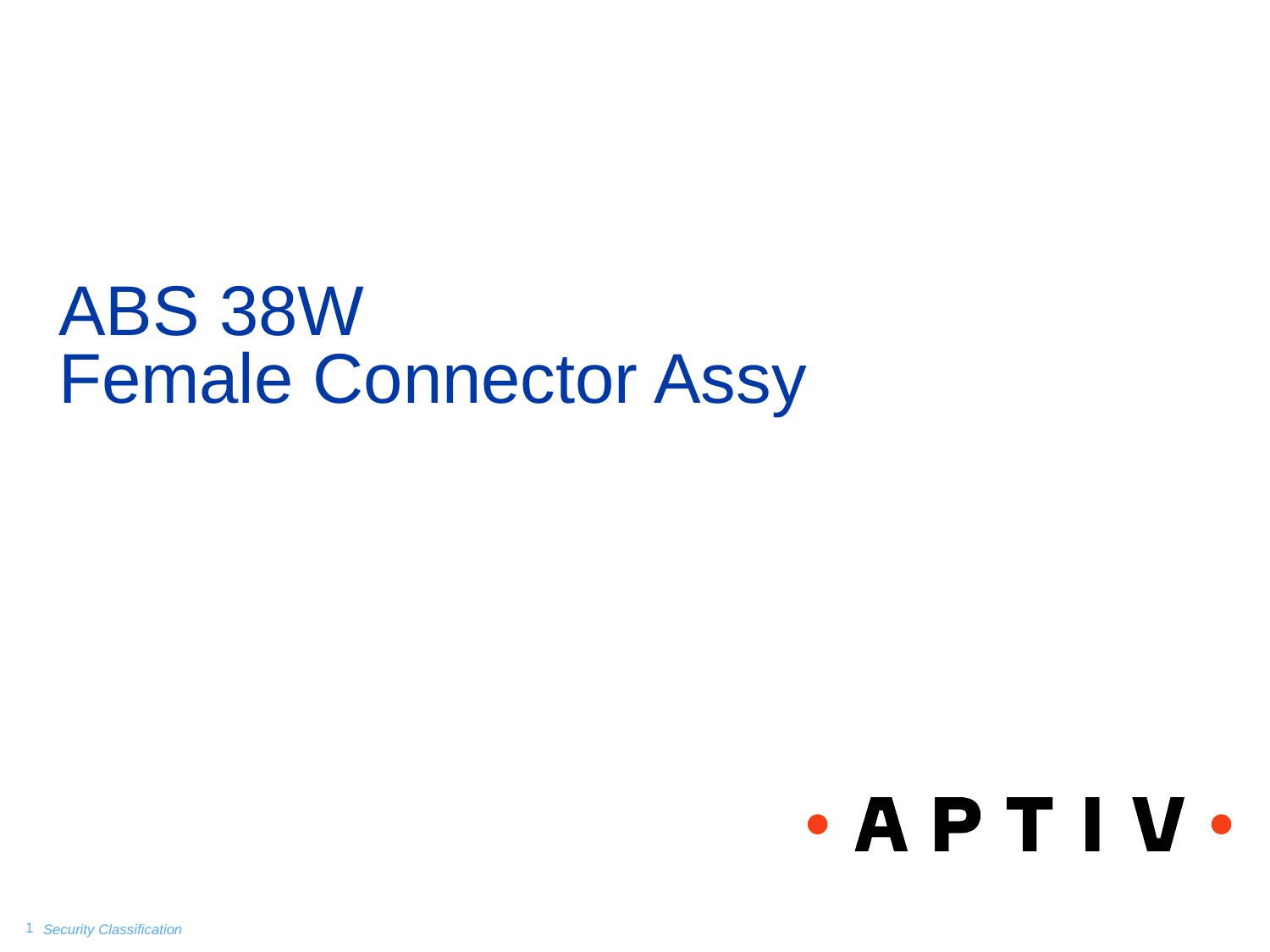

# ABS 38W Female Connector Assy
1